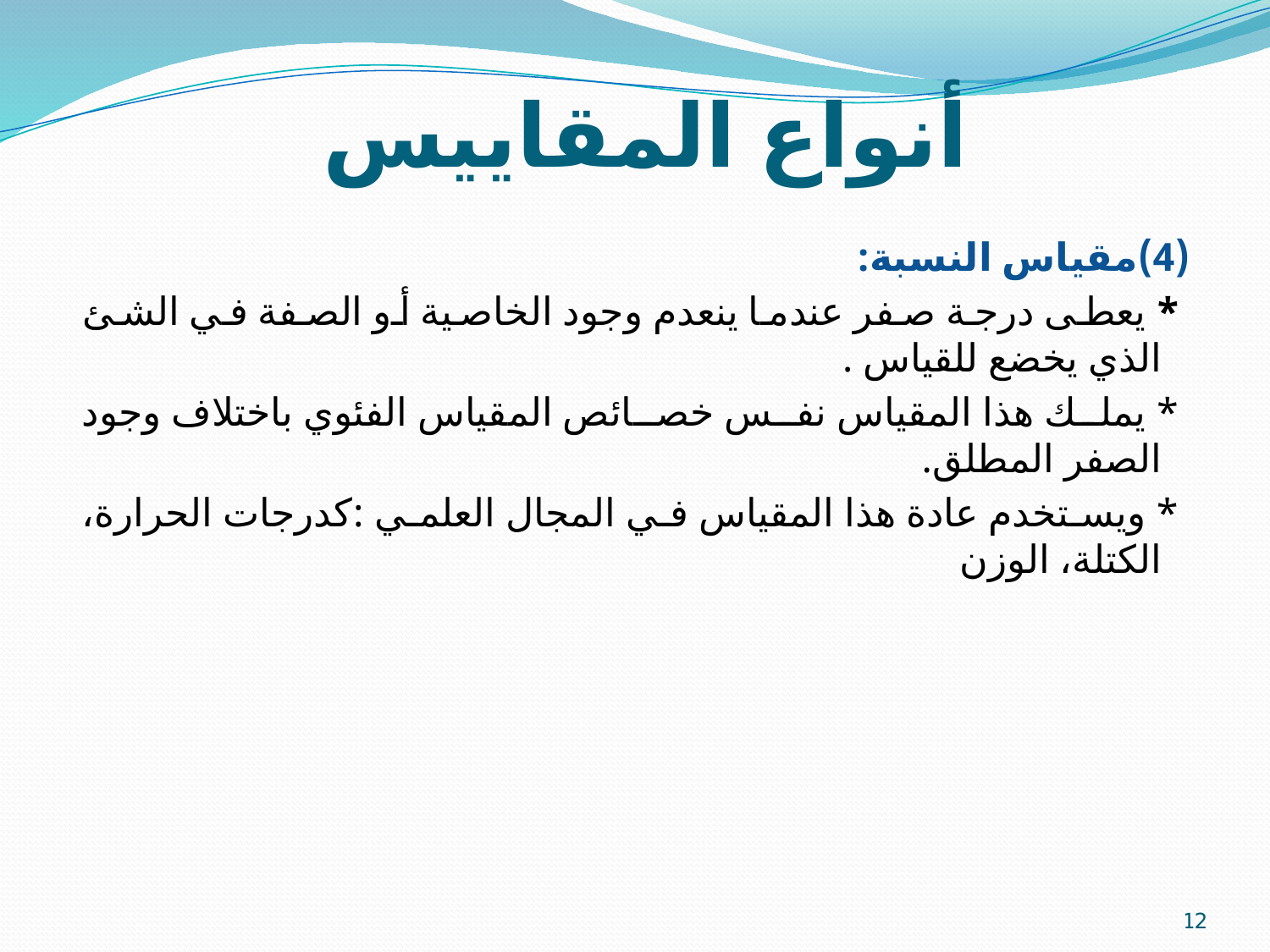

# أنواع المقاييس
 (4)مقياس النسبة:
  * يعطى درجة صفر عندما ينعدم وجود الخاصية أو الصفة في الشئ الذي يخضع للقياس .
  * يملك هذا المقياس نفس خصائص المقياس الفئوي باختلاف وجود الصفر المطلق.
  * ويستخدم عادة هذا المقياس في المجال العلمي :كدرجات الحرارة، الكتلة، الوزن

12